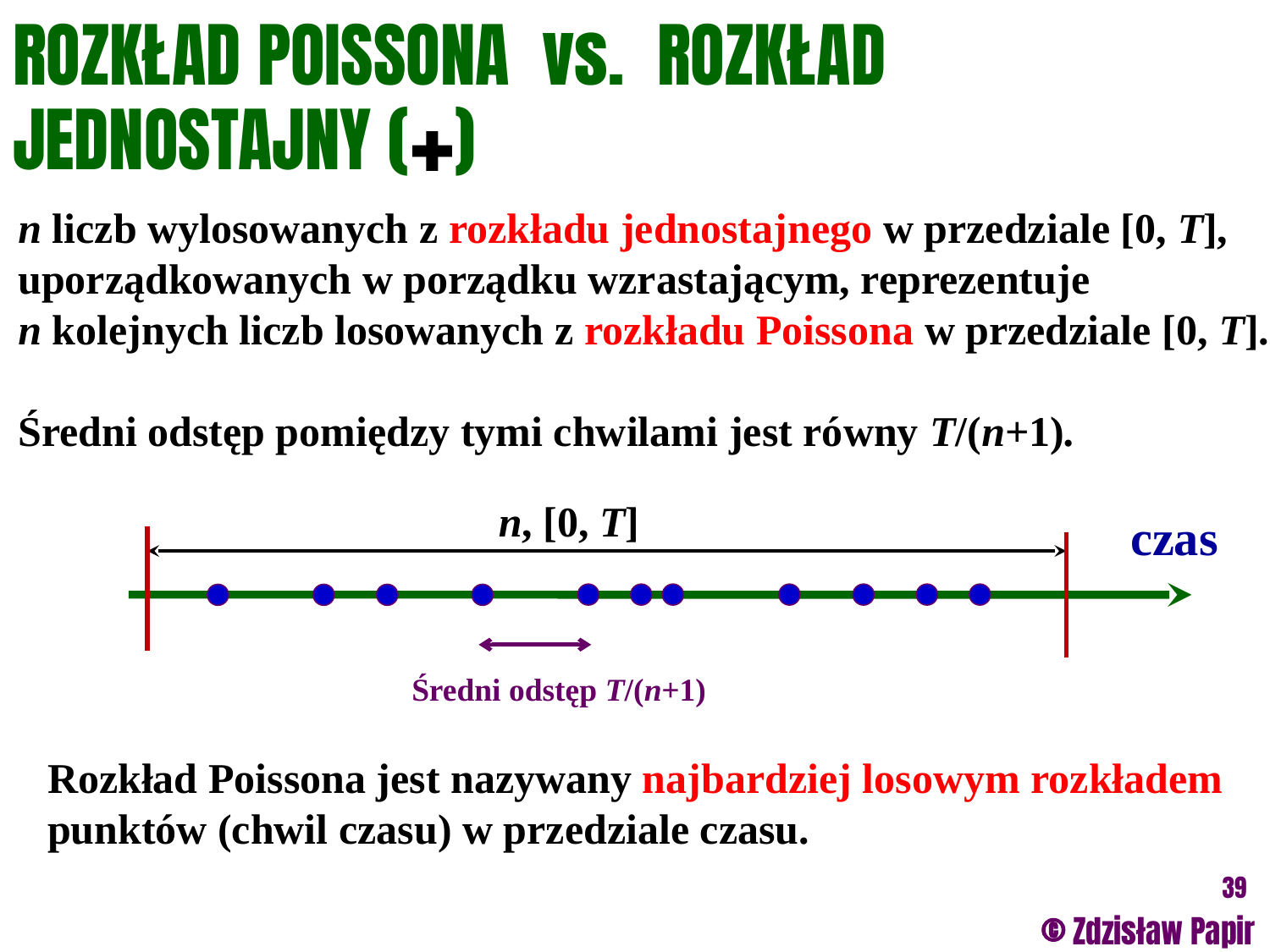

# ROZKŁAD POISSONA  vs.  ROZKŁAD JEDNOSTAJNY (+)
n liczb wylosowanych z rozkładu jednostajnego w przedziale [0, T],
uporządkowanych w porządku wzrastającym, reprezentuje
n kolejnych liczb losowanych z rozkładu Poissona w przedziale [0, T].

Średni odstęp pomiędzy tymi chwilami jest równy T/(n+1).
n, [0, T]
czas

Średni odstęp T/(n+1)
Rozkład Poissona jest nazywany najbardziej losowym rozkładem
punktów (chwil czasu) w przedziale czasu.
39
© Zdzisław Papir